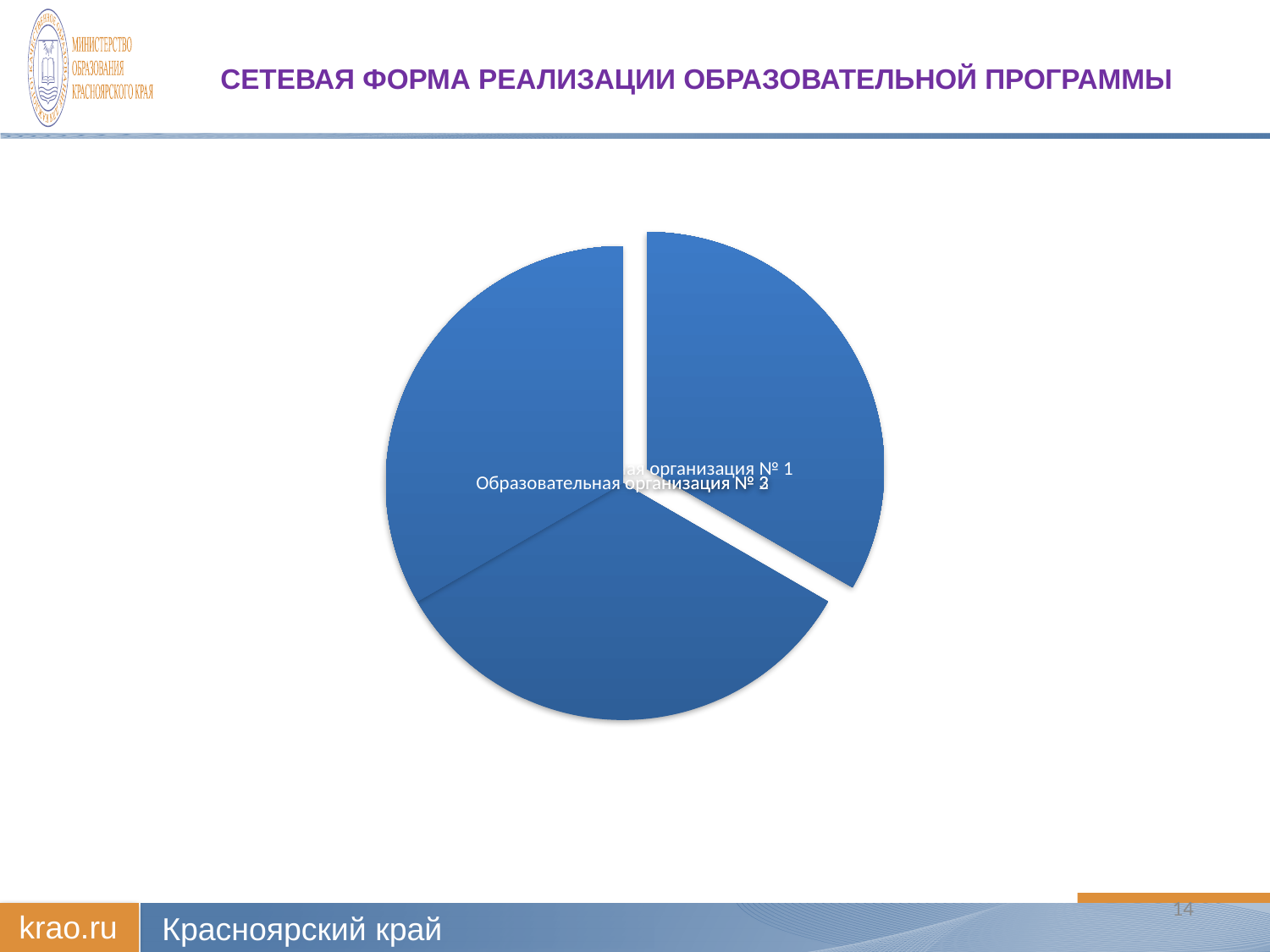

# Сетевая форма реализации образовательной программы
Образовательная организация № 1
Образовательная организация № 2
Образовательная организация № 3
14